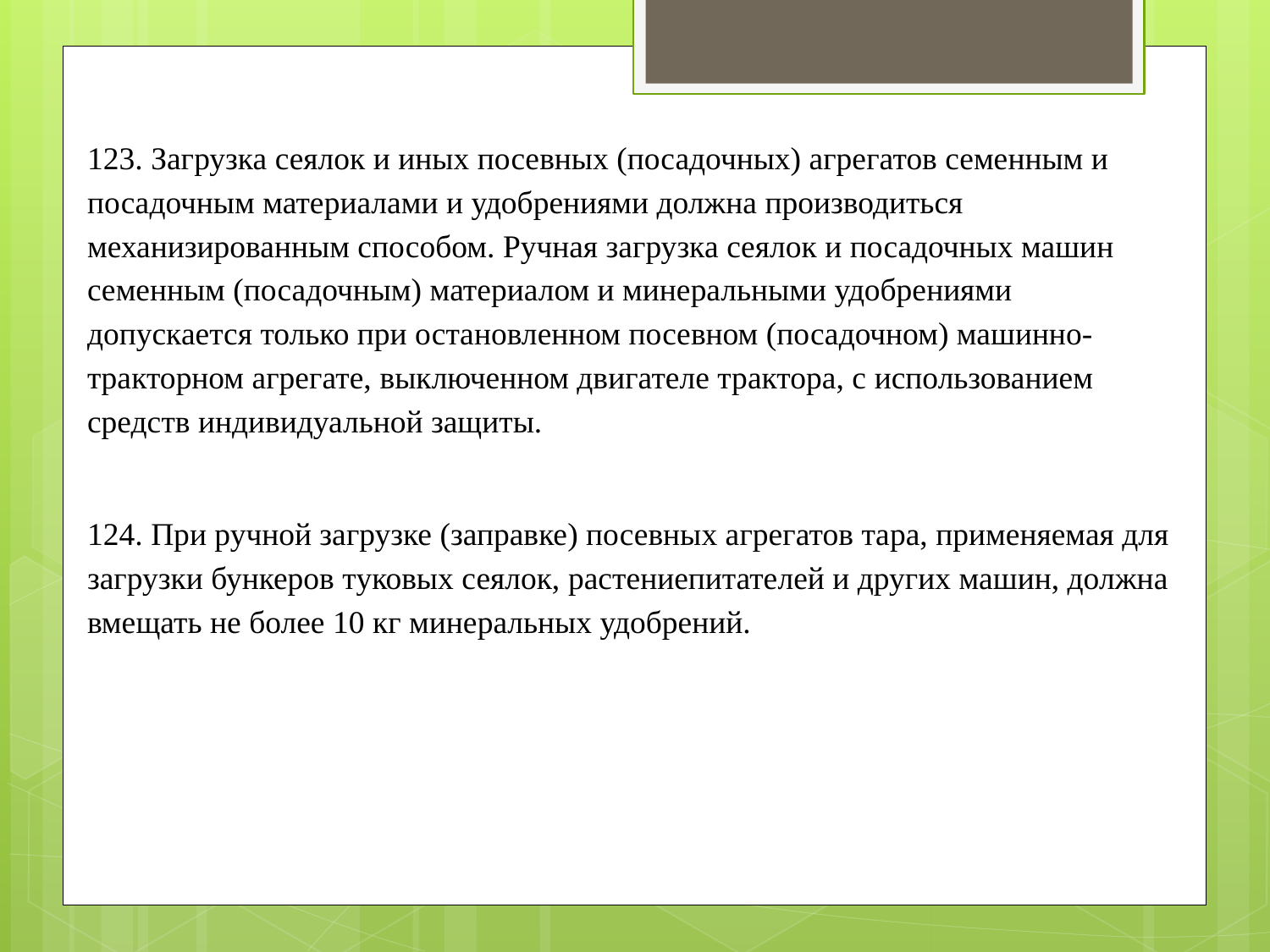

123. Загрузка сеялок и иных посевных (посадочных) агрегатов семенным и посадочным материалами и удобрениями должна производиться механизированным способом. Ручная загрузка сеялок и посадочных машин семенным (посадочным) материалом и минеральными удобрениями допускается только при остановленном посевном (посадочном) машинно-тракторном агрегате, выключенном двигателе трактора, с использованием средств индивидуальной защиты.

124. При ручной загрузке (заправке) посевных агрегатов тара, применяемая для загрузки бункеров туковых сеялок, растениепитателей и других машин, должна вмещать не более 10 кг минеральных удобрений.